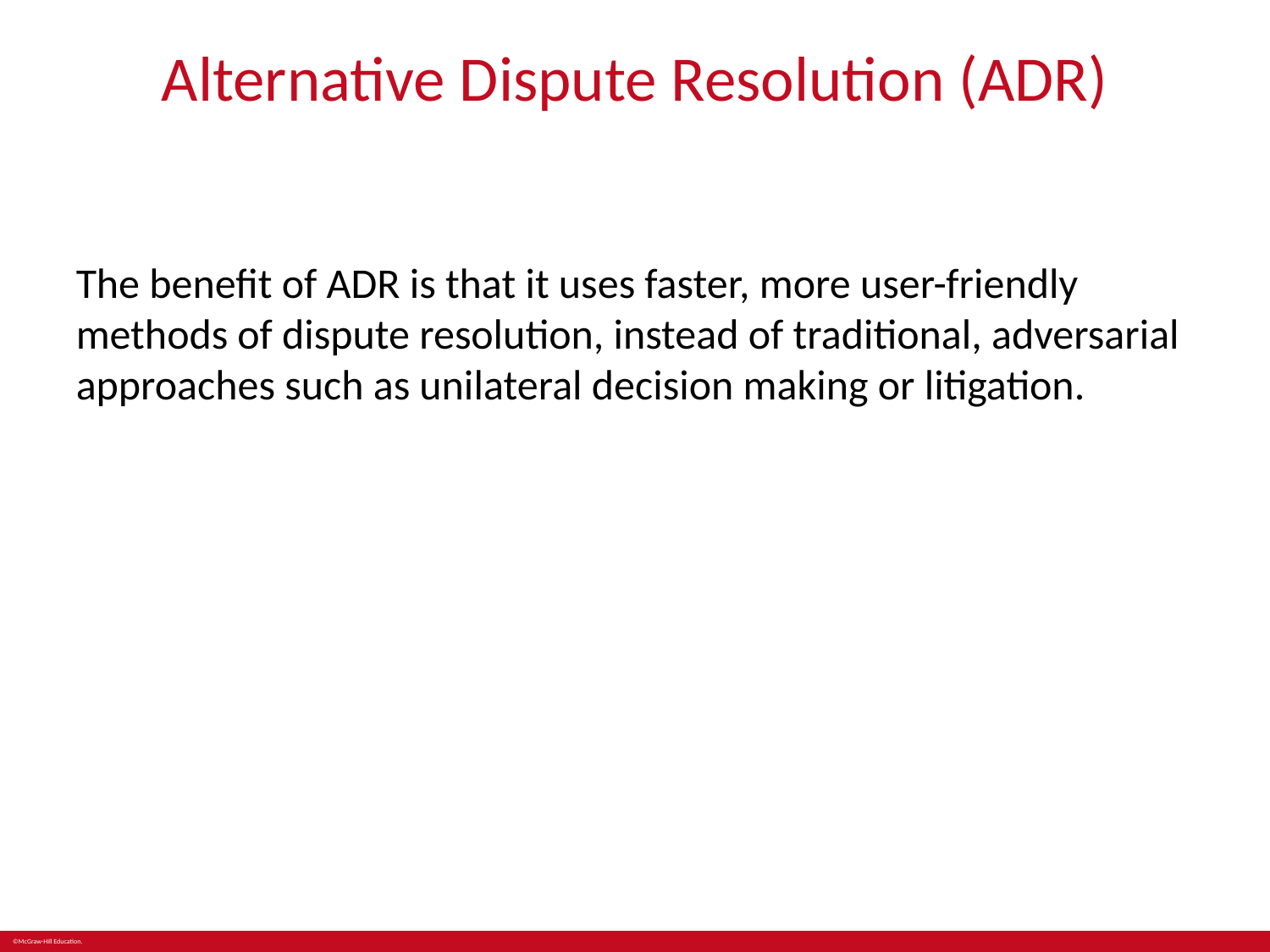

# Alternative Dispute Resolution (ADR)
The benefit of ADR is that it uses faster, more user-friendly methods of dispute resolution, instead of traditional, adversarial approaches such as unilateral decision making or litigation.